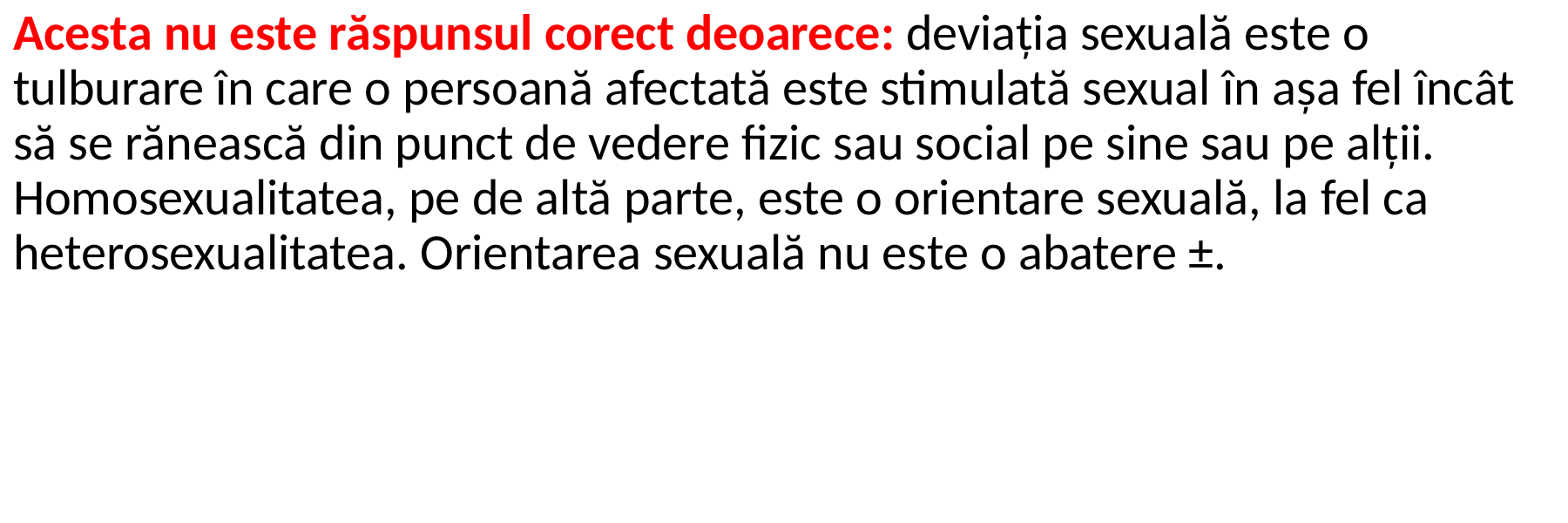

Acesta nu este răspunsul corect deoarece: deviația sexuală este o tulburare în care o persoană afectată este stimulată sexual în așa fel încât să se rănească din punct de vedere fizic sau social pe sine sau pe alții. Homosexualitatea, pe de altă parte, este o orientare sexuală, la fel ca heterosexualitatea. Orientarea sexuală nu este o abatere ±.